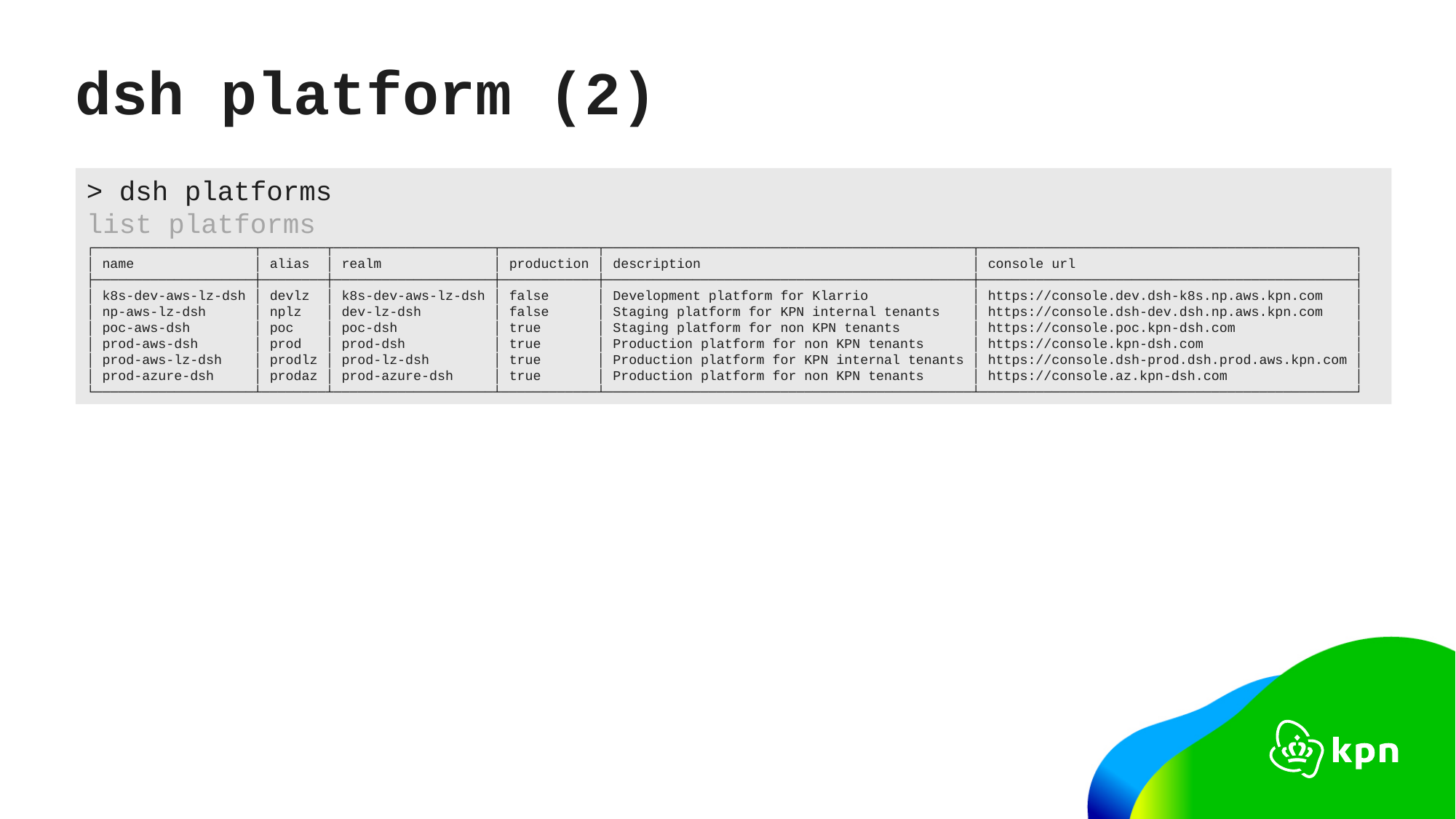

# dsh platform (2)
> dsh platforms
list platforms
┌────────────────────┬────────┬────────────────────┬────────────┬──────────────────────────────────────────────┬───────────────────────────────────────────────┐
│ name               │ alias  │ realm              │ production │ description                                  │ console url                                   │
├────────────────────┼────────┼────────────────────┼────────────┼──────────────────────────────────────────────┼───────────────────────────────────────────────┤
│ k8s-dev-aws-lz-dsh │ devlz  │ k8s-dev-aws-lz-dsh │ false      │ Development platform for Klarrio             │ https://console.dev.dsh-k8s.np.aws.kpn.com    │
│ np-aws-lz-dsh      │ nplz   │ dev-lz-dsh         │ false      │ Staging platform for KPN internal tenants    │ https://console.dsh-dev.dsh.np.aws.kpn.com    │
│ poc-aws-dsh        │ poc    │ poc-dsh            │ true       │ Staging platform for non KPN tenants         │ https://console.poc.kpn-dsh.com               │
│ prod-aws-dsh       │ prod   │ prod-dsh           │ true       │ Production platform for non KPN tenants      │ https://console.kpn-dsh.com                   │
│ prod-aws-lz-dsh    │ prodlz │ prod-lz-dsh        │ true       │ Production platform for KPN internal tenants │ https://console.dsh-prod.dsh.prod.aws.kpn.com │
│ prod-azure-dsh     │ prodaz │ prod-azure-dsh     │ true       │ Production platform for non KPN tenants      │ https://console.az.kpn-dsh.com                │
└────────────────────┴────────┴────────────────────┴────────────┴──────────────────────────────────────────────┴───────────────────────────────────────────────┘